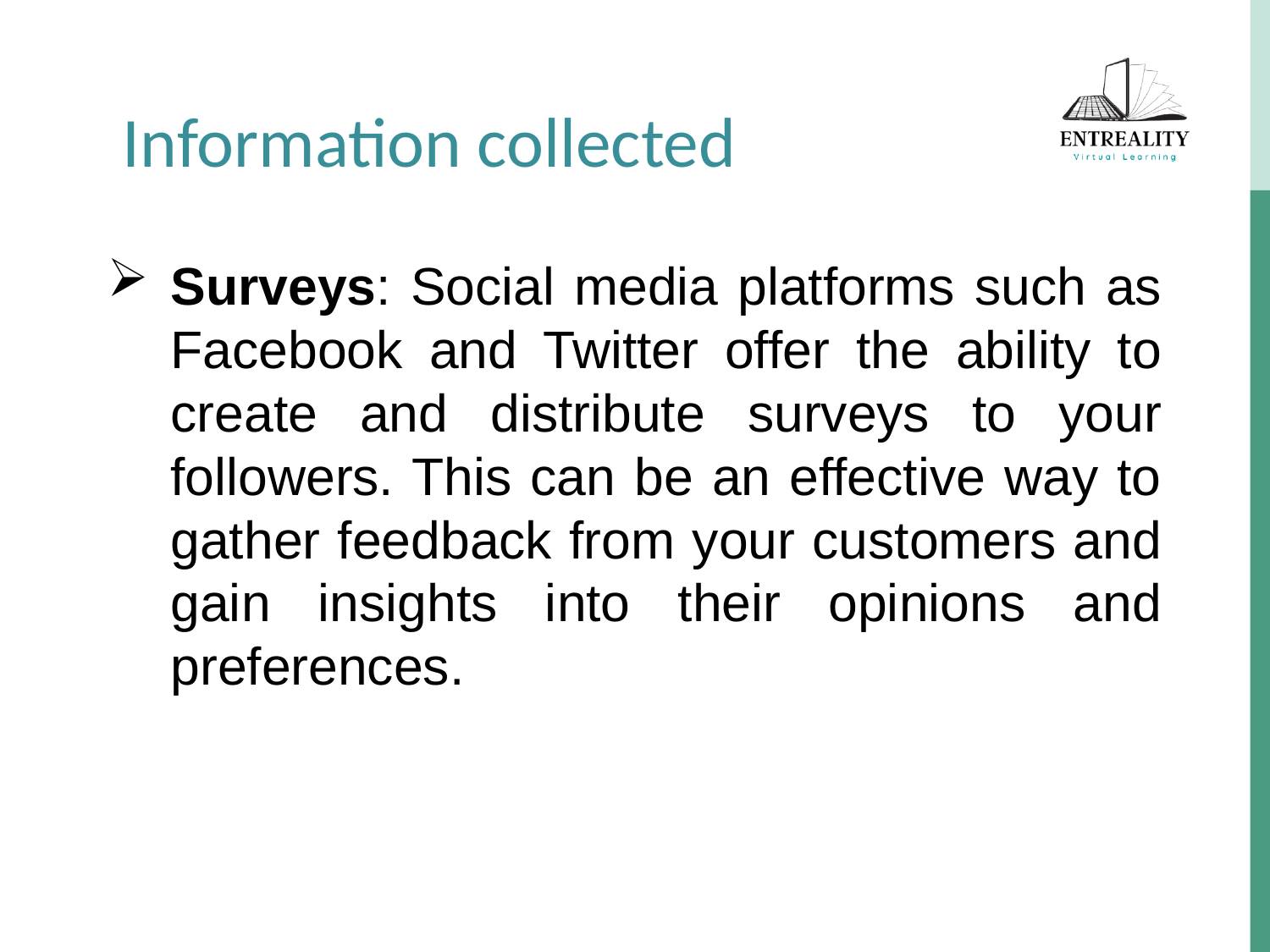

Information collected
Surveys: Social media platforms such as Facebook and Twitter offer the ability to create and distribute surveys to your followers. This can be an effective way to gather feedback from your customers and gain insights into their opinions and preferences.